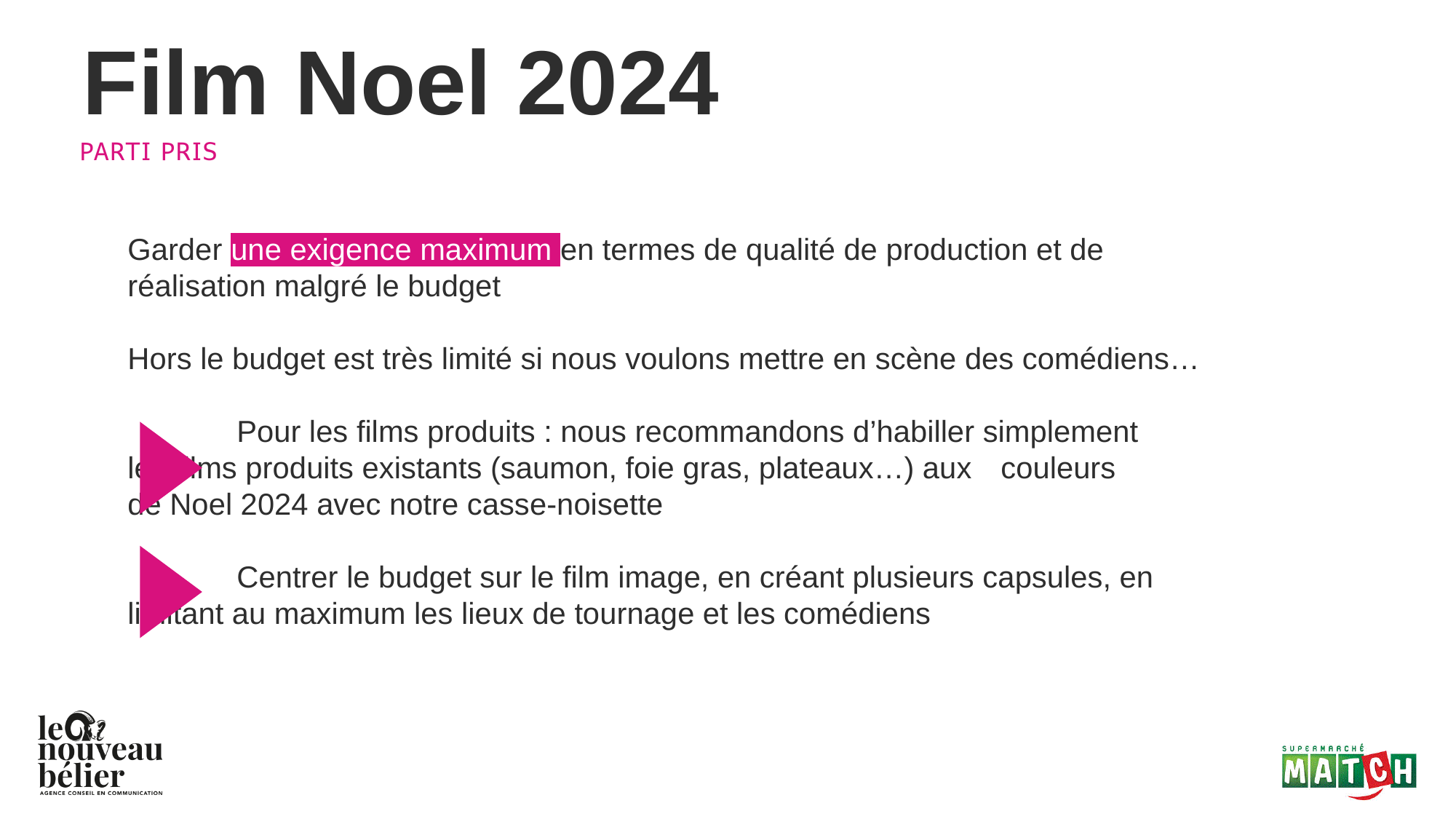

Film Noel 2024
PARTI PRIS
# Garder une exigence maximum en termes de qualité de production et de réalisation malgré le budget Hors le budget est très limité si nous voulons mettre en scène des comédiens… Pour les films produits : nous recommandons d’habiller simplement 	les films produits existants (saumon, foie gras, plateaux…) aux 	couleurs 	de Noel 2024 avec notre casse-noisette Centrer le budget sur le film image, en créant plusieurs capsules, en 	limitant au maximum les lieux de tournage et les comédiens